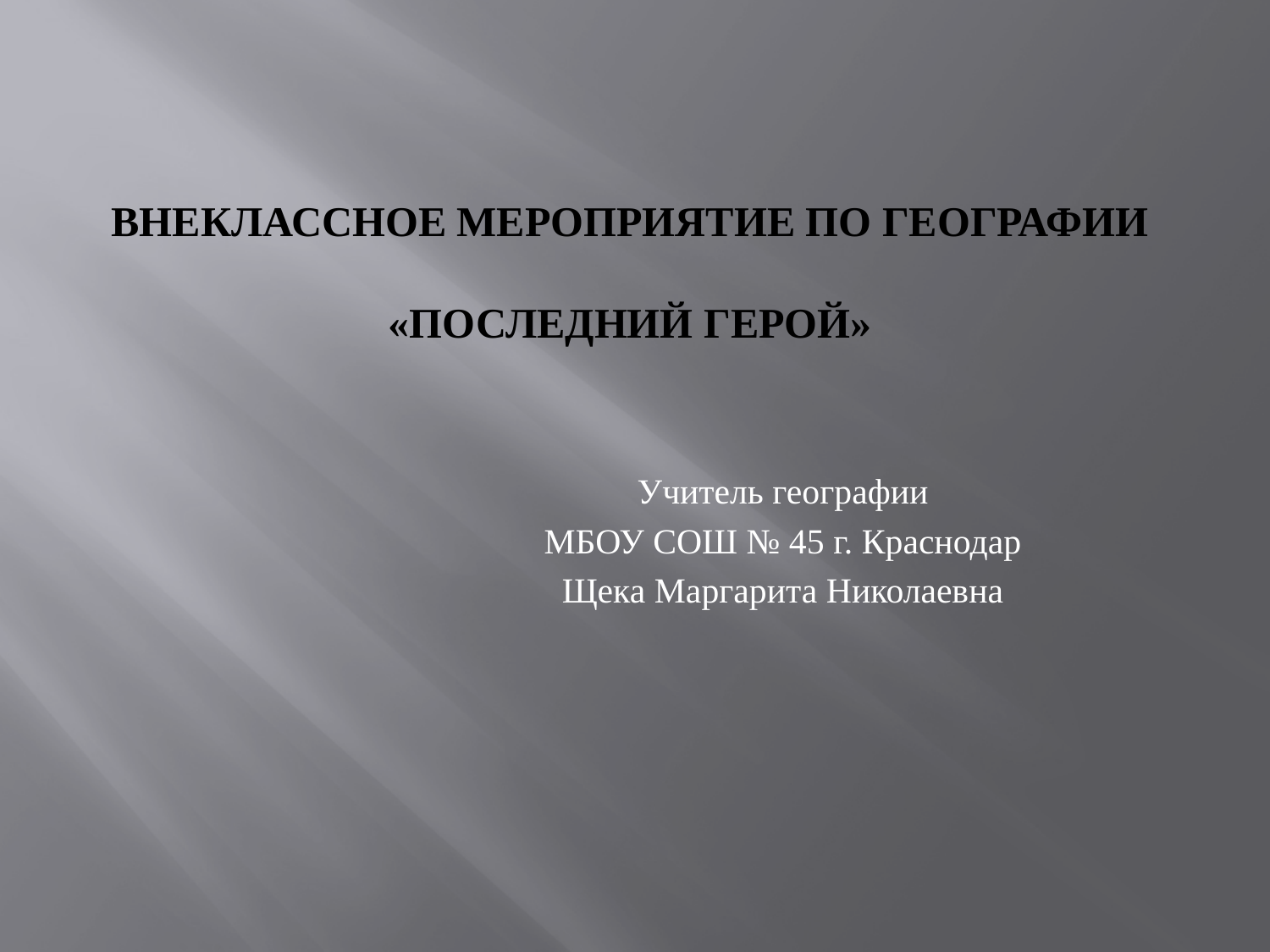

# Внеклассное мероприятие по географии «ПОСЛЕДНИЙ ГЕРОЙ»
Учитель географии
МБОУ СОШ № 45 г. Краснодар
Щека Маргарита Николаевна